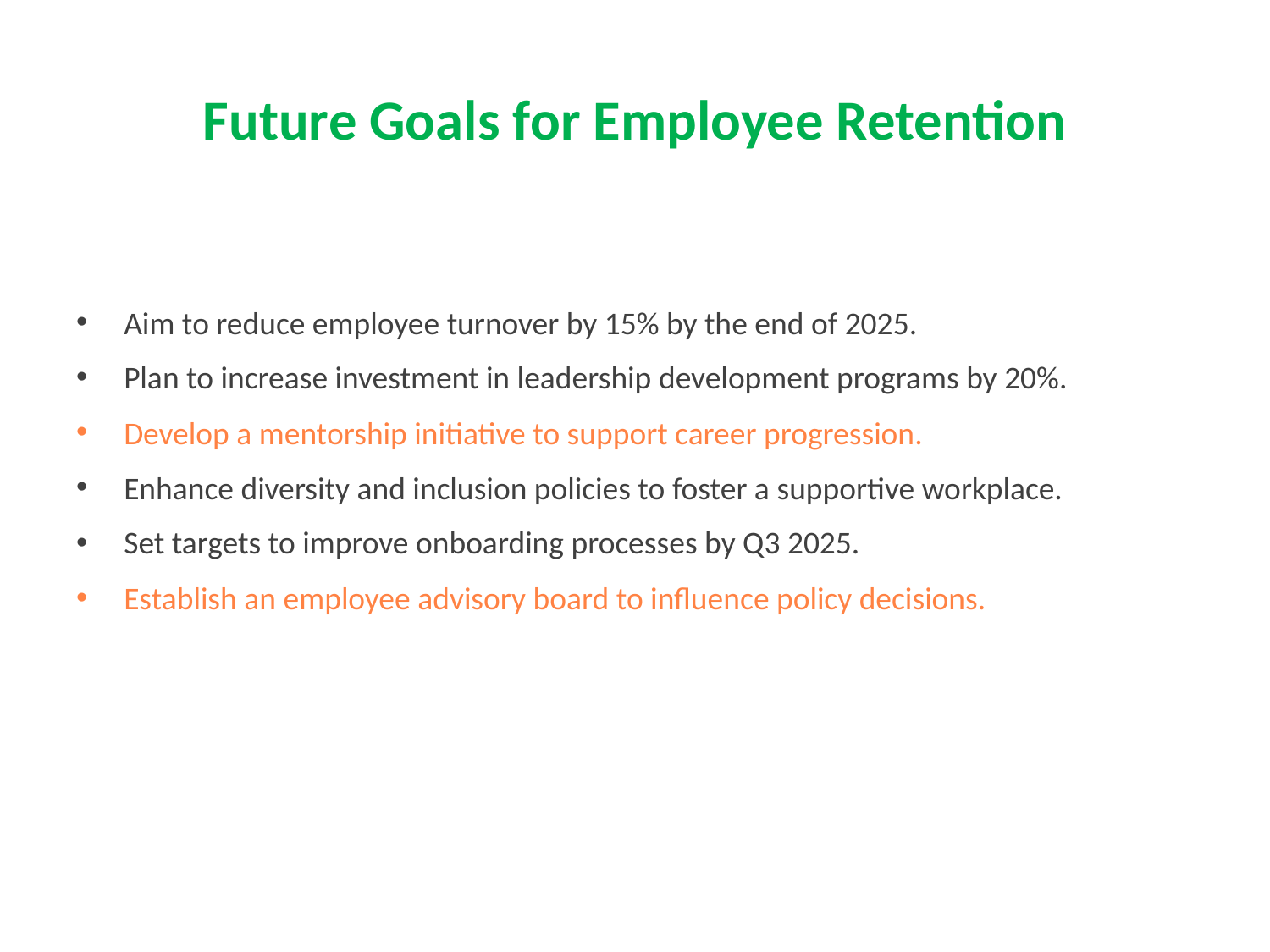

# Future Goals for Employee Retention

Aim to reduce employee turnover by 15% by the end of 2025.
Plan to increase investment in leadership development programs by 20%.
Develop a mentorship initiative to support career progression.
Enhance diversity and inclusion policies to foster a supportive workplace.
Set targets to improve onboarding processes by Q3 2025.
Establish an employee advisory board to influence policy decisions.